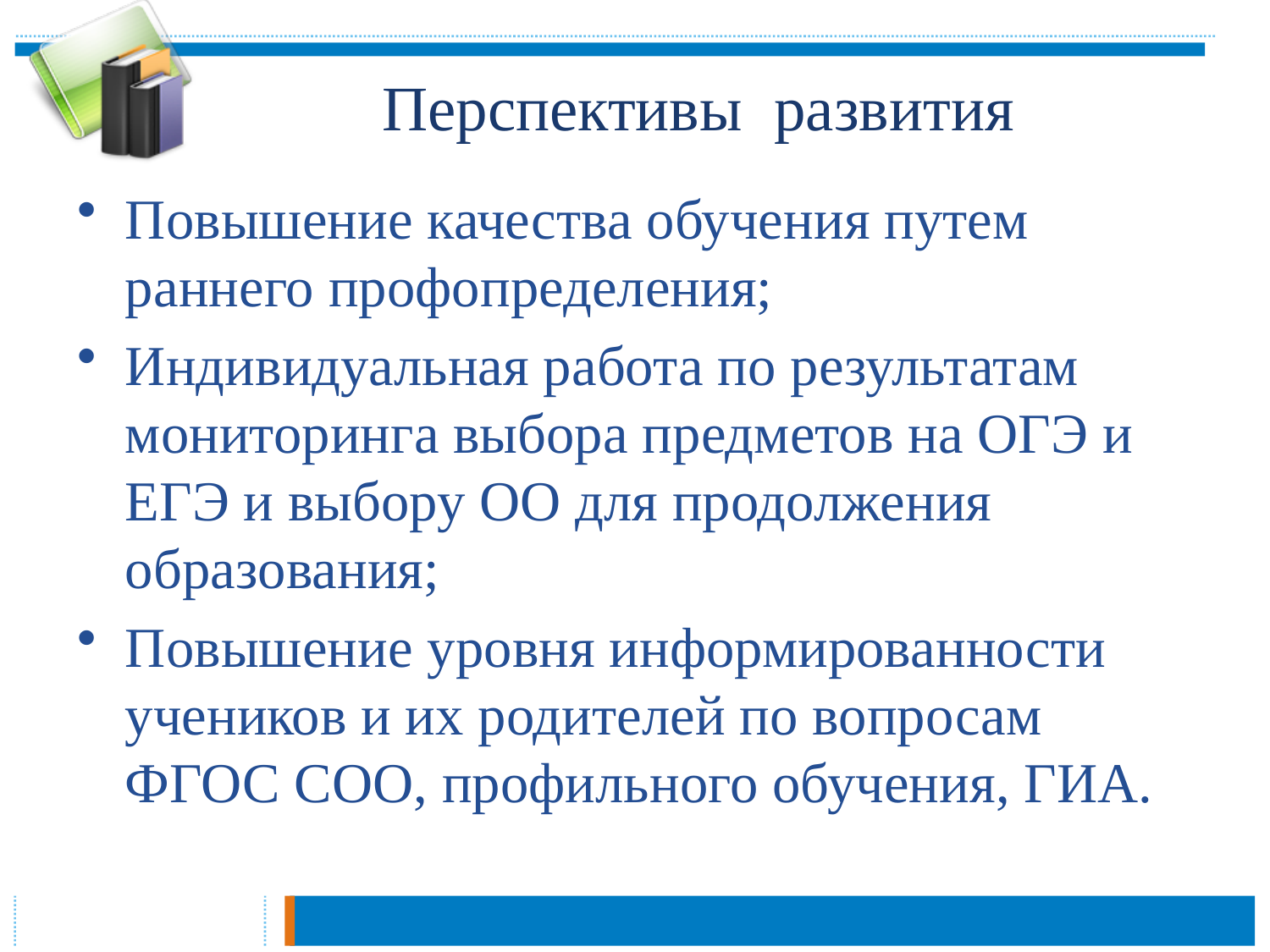

# Перспективы  развития
Повышение качества обучения путем раннего профопределения;
Индивидуальная работа по результатам мониторинга выбора предметов на ОГЭ и ЕГЭ и выбору ОО для продолжения образования;
Повышение уровня информированности учеников и их родителей по вопросам ФГОС СОО, профильного обучения, ГИА.